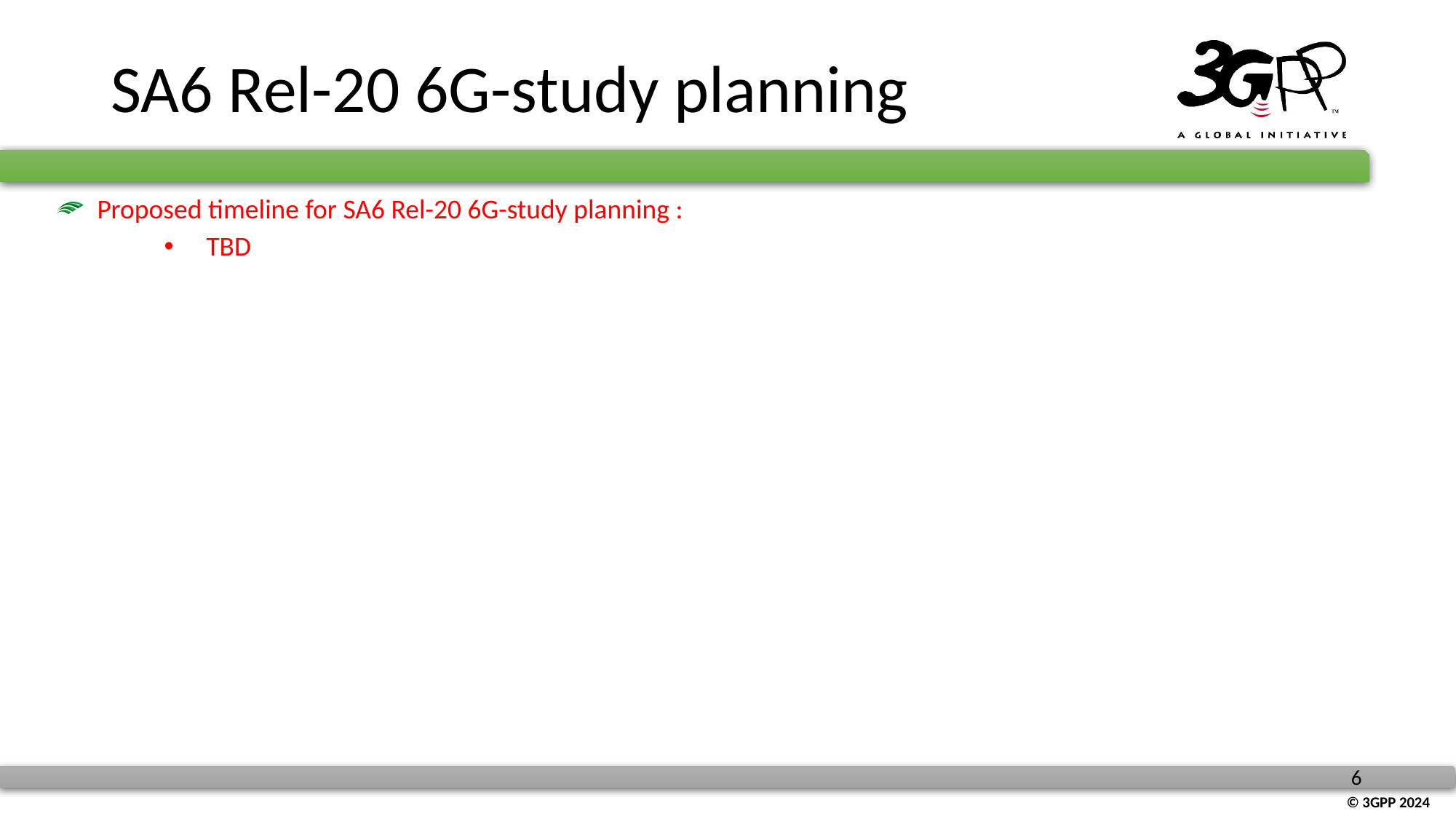

# SA6 Rel-20 6G-study planning
Proposed timeline for SA6 Rel-20 6G-study planning :
TBD